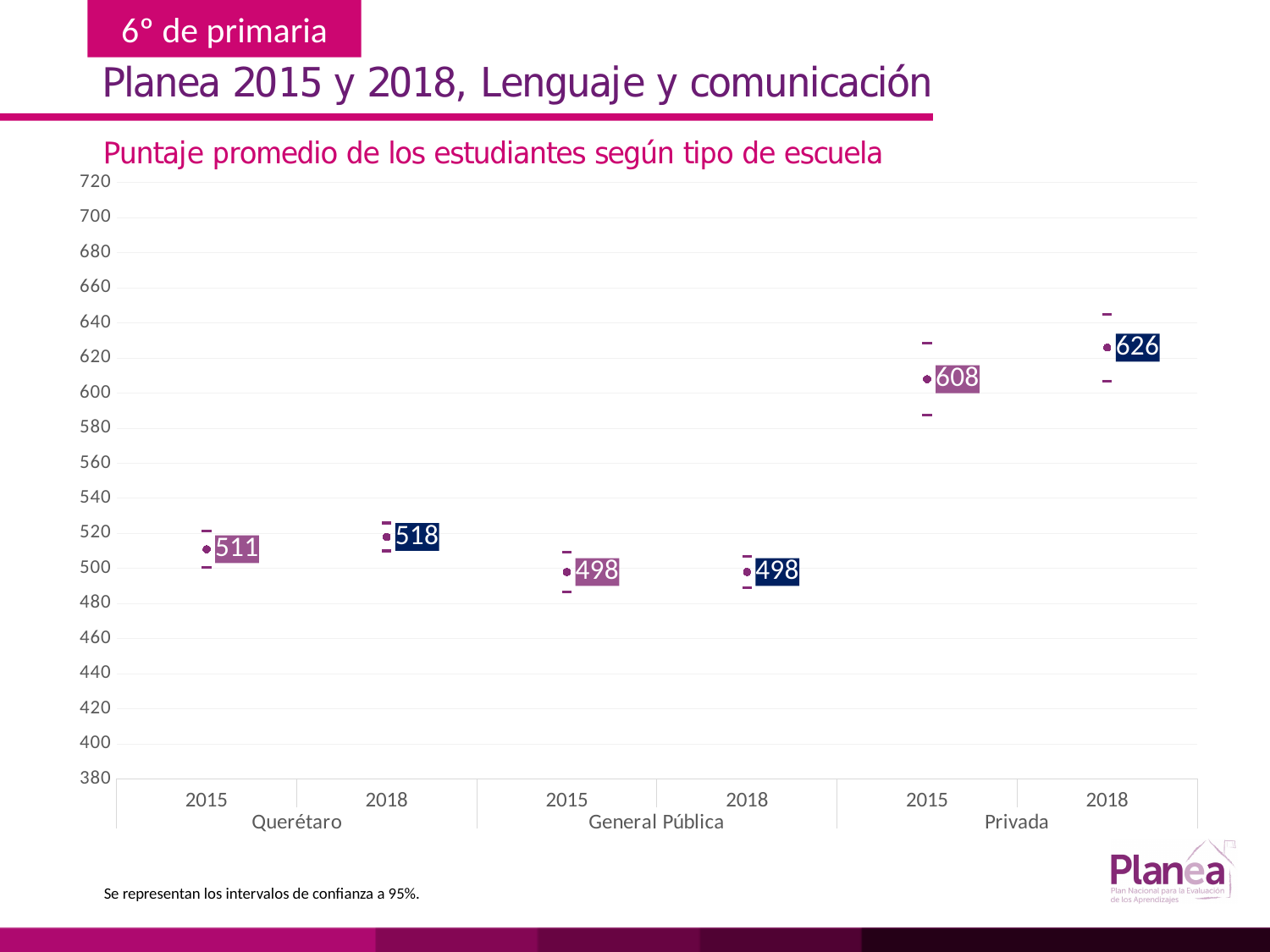

Planea 2015 y 2018, Lenguaje y comunicación

Puntaje promedio de los estudiantes según tipo de escuela

### Chart

| Category |  |  |  |
|---|---|---|---|
| 2015 | 500.652 | 521.348 | 511.0 |
| 2018 | 510.04 | 525.96 | 518.0 |
| 2015 | 486.657 | 509.343 | 498.0 |
| 2018 | 489.045 | 506.955 | 498.0 |
| 2015 | 587.304 | 628.696 | 608.0 |
| 2018 | 606.896 | 645.104 | 626.0 |
Se representan los intervalos de confianza a 95%.